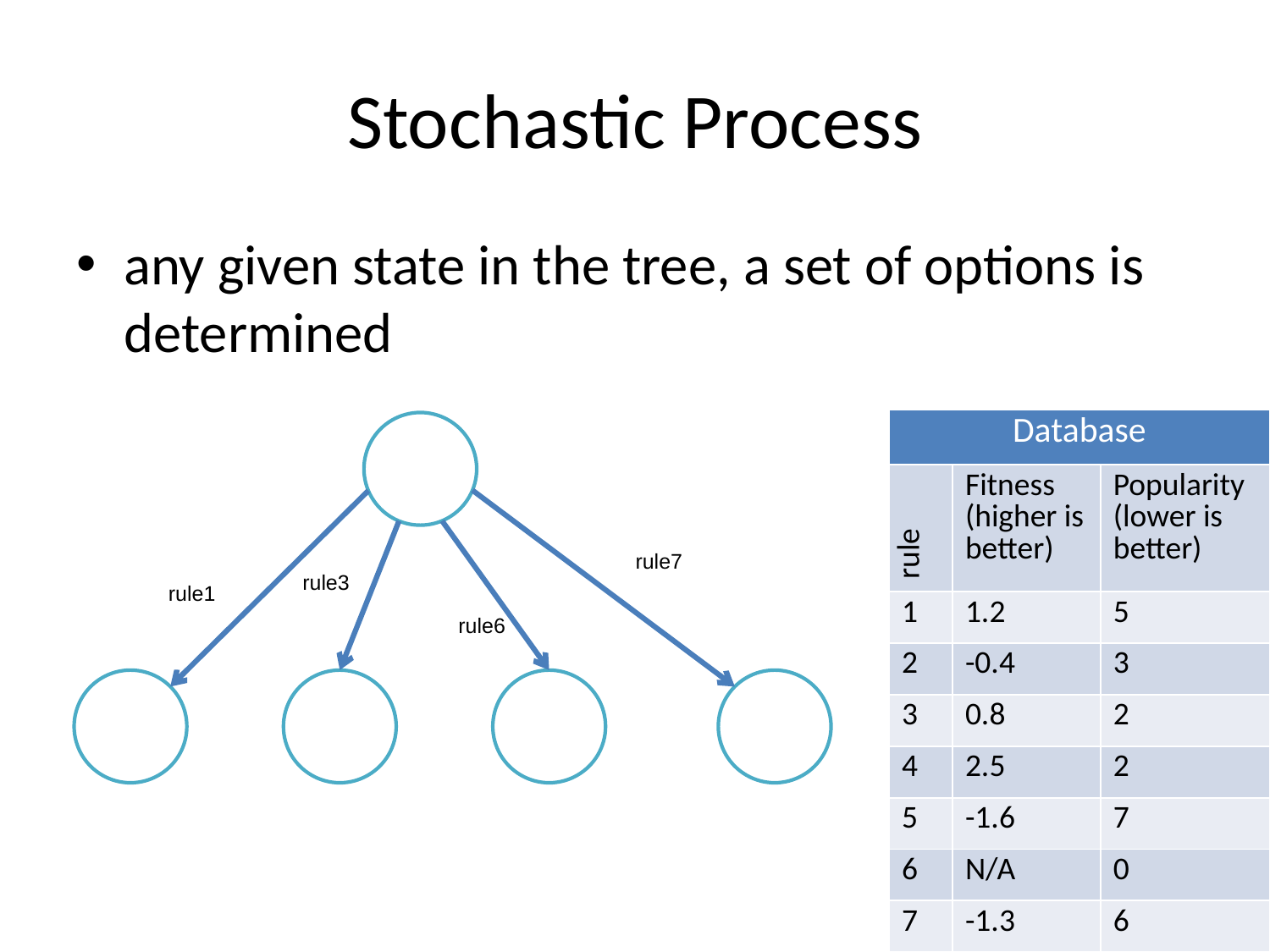

# Stochastic Process
any given state in the tree, a set of options is determined
| Database |  |  |
| --- | --- | --- |
| rule | Fitness (higher is better) | Popularity (lower is better) |
| 1 | 1.2 | 5 |
| 2 | -0.4 | 3 |
| 3 | 0.8 | 2 |
| 4 | 2.5 | 2 |
| 5 | -1.6 | 7 |
| 6 | N/A | 0 |
| 7 | -1.3 | 6 |

rule7
rule3
rule1
rule6